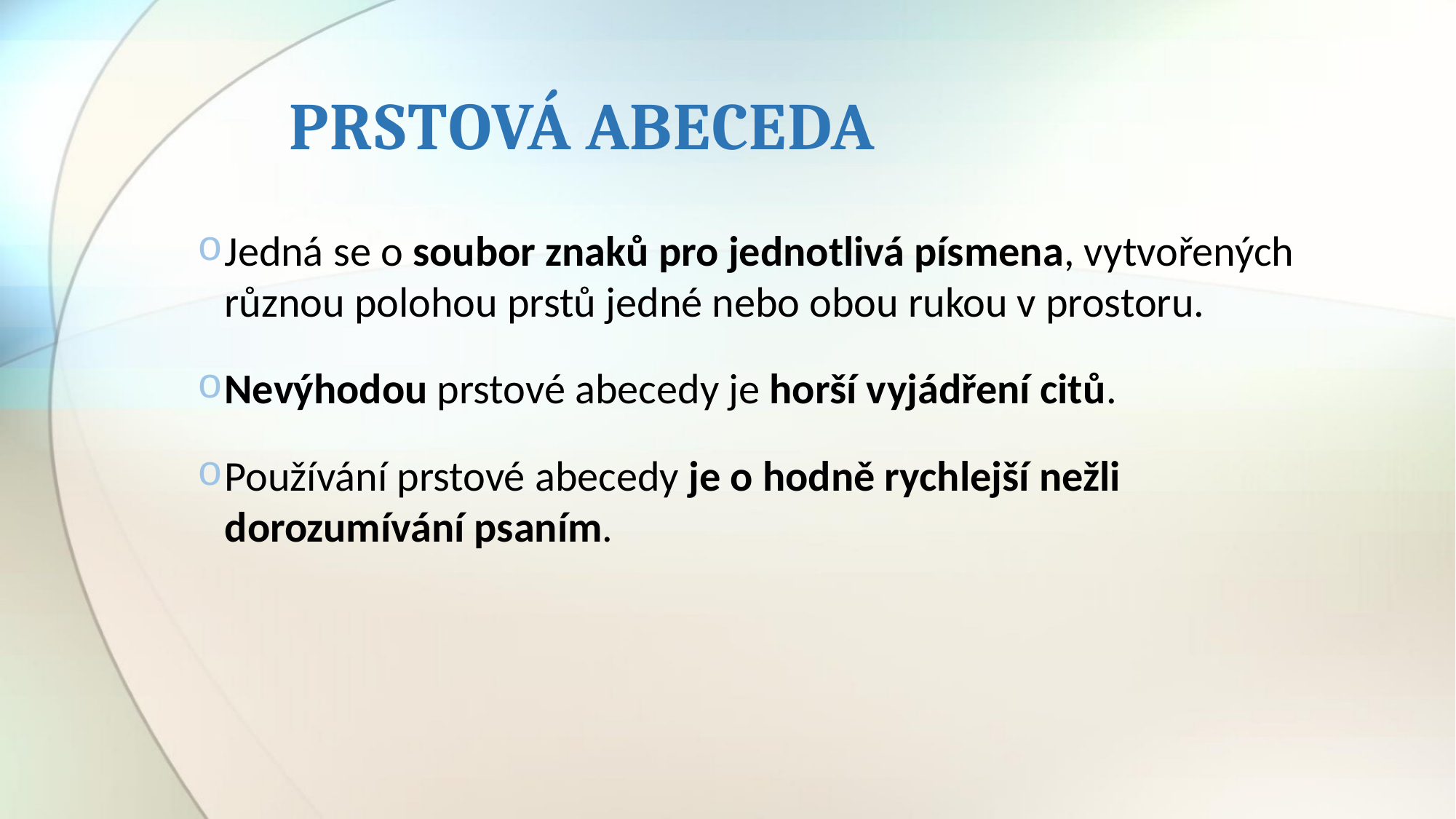

# PRSTOVÁ ABECEDA
Jedná se o soubor znaků pro jednotlivá písmena, vytvořených různou polohou prstů jedné nebo obou rukou v prostoru.
Nevýhodou prstové abecedy je horší vyjádření citů.
Používání prstové abecedy je o hodně rychlejší nežli dorozumívání psaním.